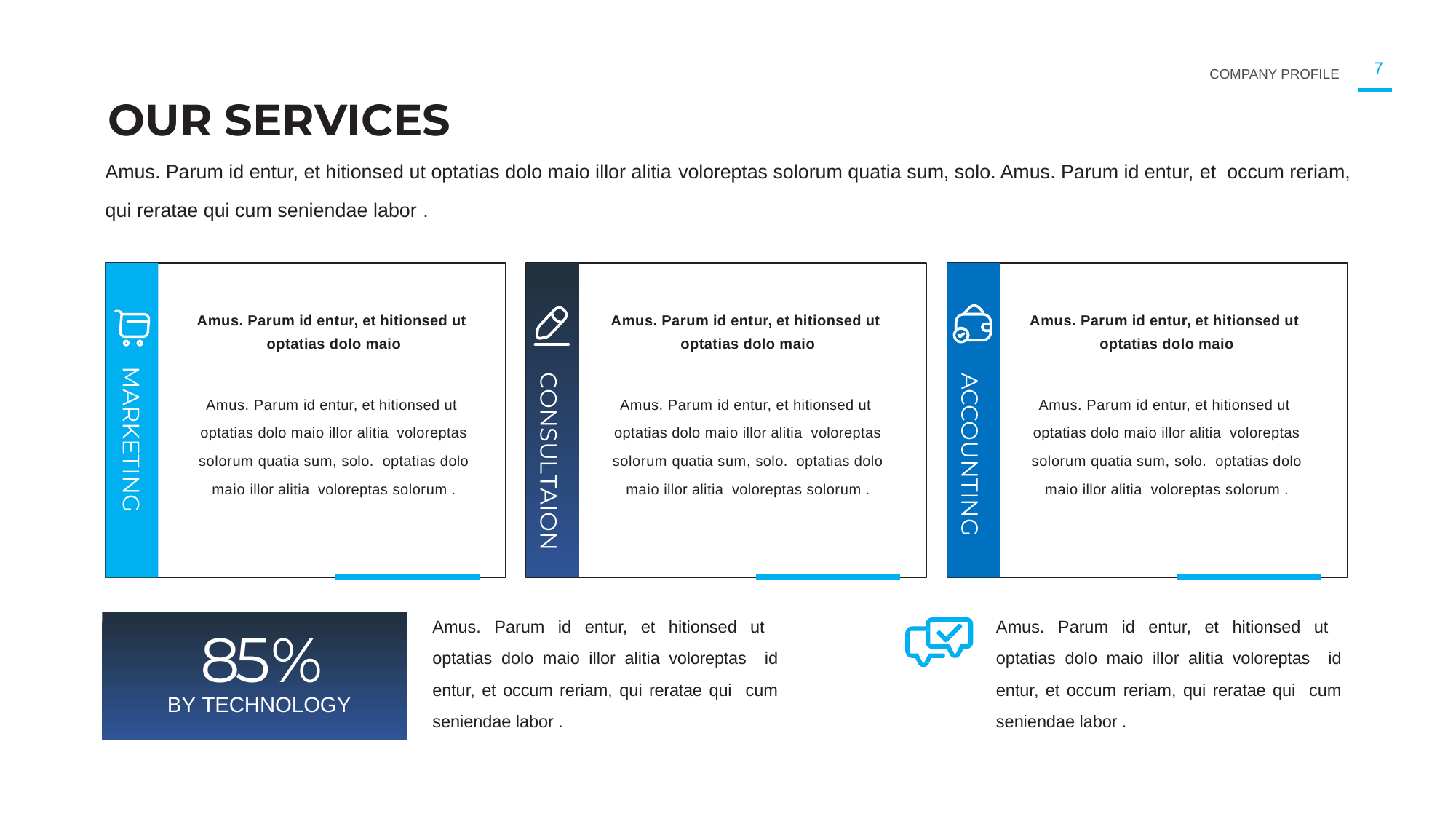

OUR SERVICES
Amus. Parum id entur, et hitionsed ut optatias dolo maio illor alitia voloreptas solorum quatia sum, solo. Amus. Parum id entur, et  occum reriam, qui reratae qui cum seniendae labor .

Amus. Parum id entur, et hitionsed ut  optatias dolo maio
Amus. Parum id entur, et hitionsed ut  optatias dolo maio
Amus. Parum id entur, et hitionsed ut  optatias dolo maio

MARKETING
ACCOUNTING
CONSULTAION

Amus. Parum id entur, et hitionsed ut  optatias dolo maio illor alitia  voloreptas solorum quatia sum, solo.  optatias dolo maio illor alitia  voloreptas solorum .
Amus. Parum id entur, et hitionsed ut  optatias dolo maio illor alitia  voloreptas solorum quatia sum, solo.  optatias dolo maio illor alitia  voloreptas solorum .
Amus. Parum id entur, et hitionsed ut  optatias dolo maio illor alitia  voloreptas solorum quatia sum, solo.  optatias dolo maio illor alitia  voloreptas solorum .

Amus. Parum id entur, et hitionsed ut  optatias dolo maio illor alitia voloreptas  id entur, et occum reriam, qui reratae qui  cum seniendae labor .
Amus. Parum id entur, et hitionsed ut  optatias dolo maio illor alitia voloreptas  id entur, et occum reriam, qui reratae qui  cum seniendae labor .

85%

BY TECHNOLOGY